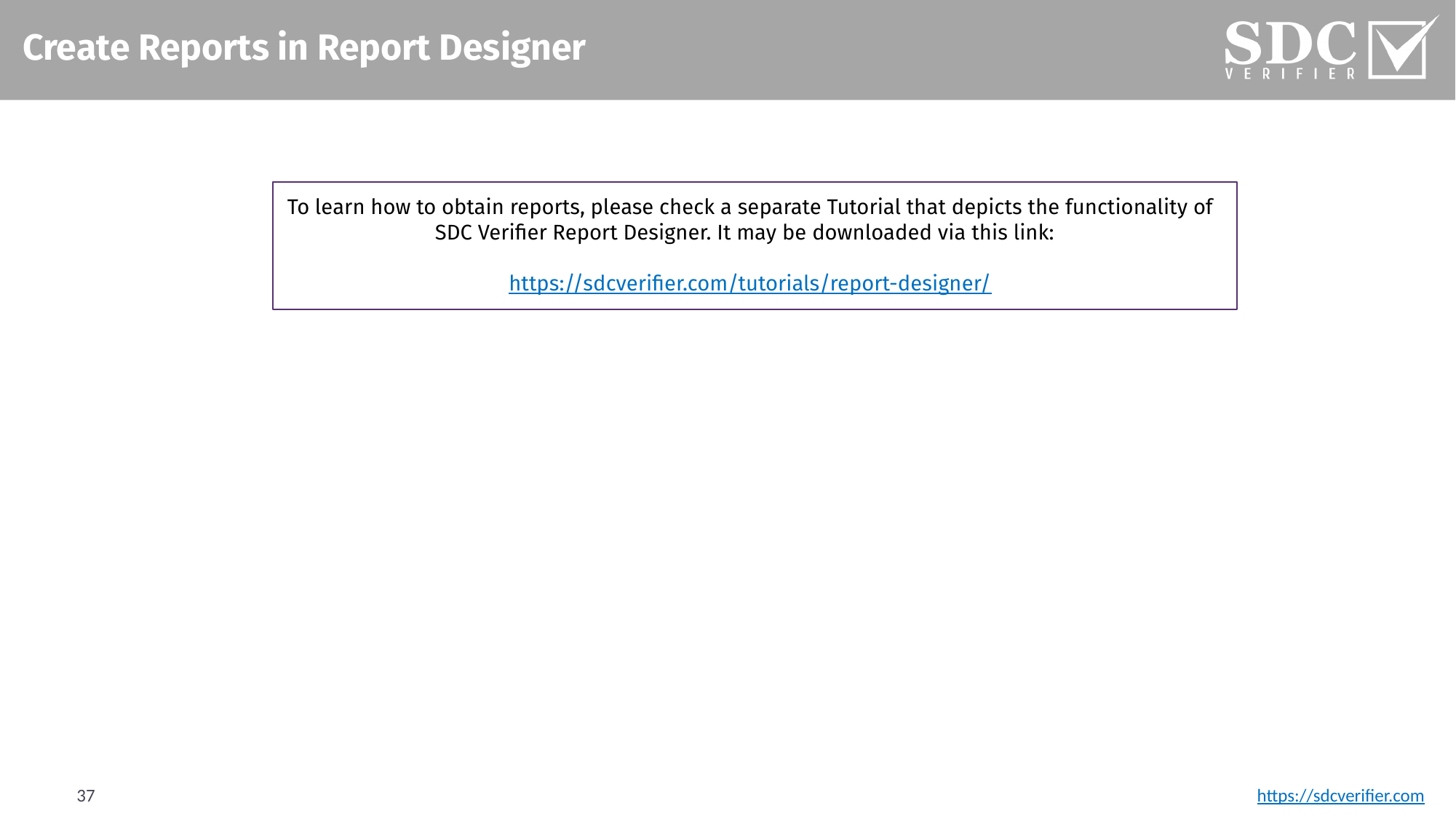

# Create Reports in Report Designer

To learn how to obtain reports, please check a separate Tutorial that depicts the functionality of SDC Verifier Report Designer. It may be downloaded via this link:

https://sdcverifier.com/tutorials/report-designer/
37